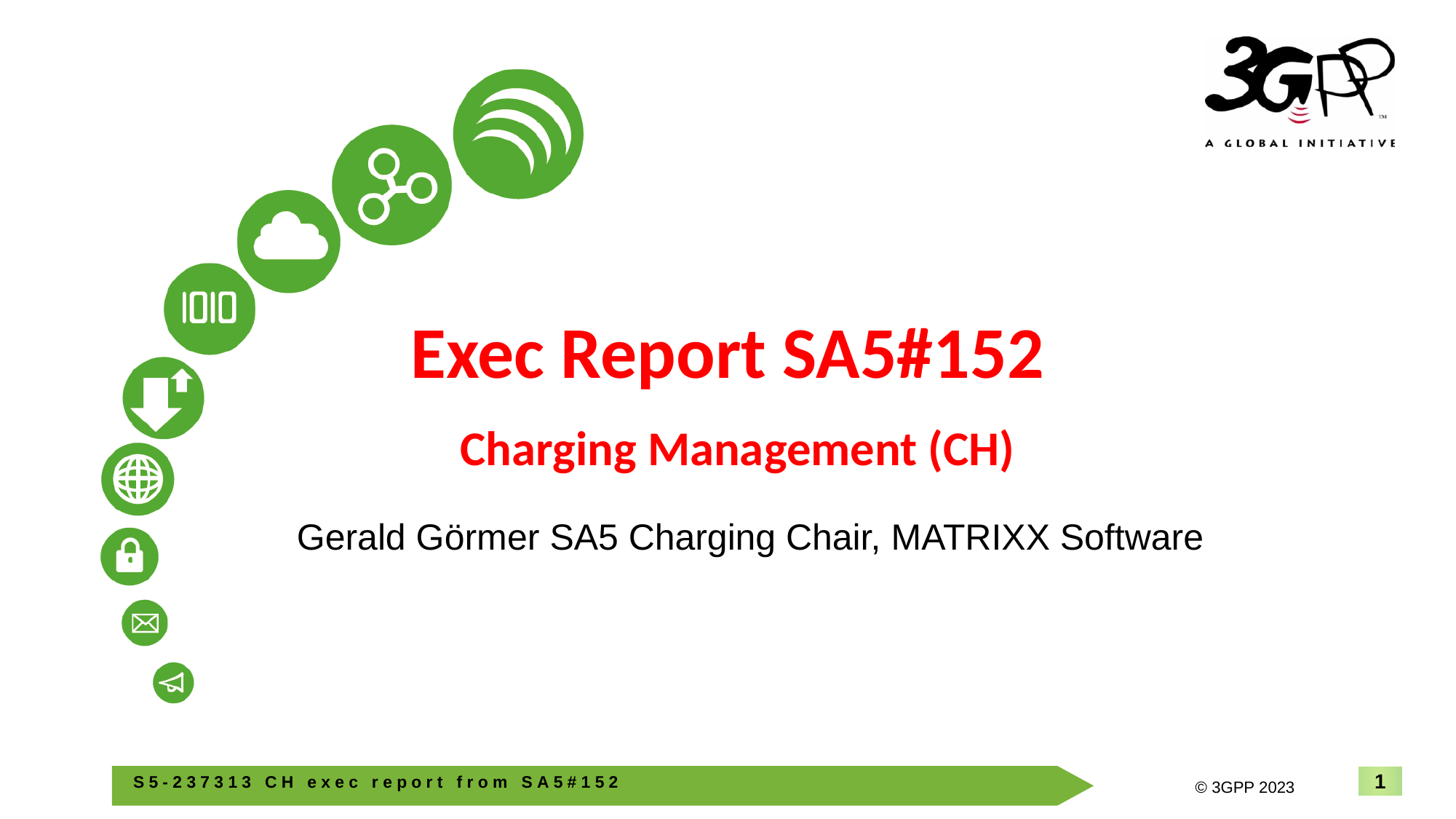

# Exec Report SA5#152 Charging Management (CH)
Gerald Görmer SA5 Charging Chair, MATRIXX Software